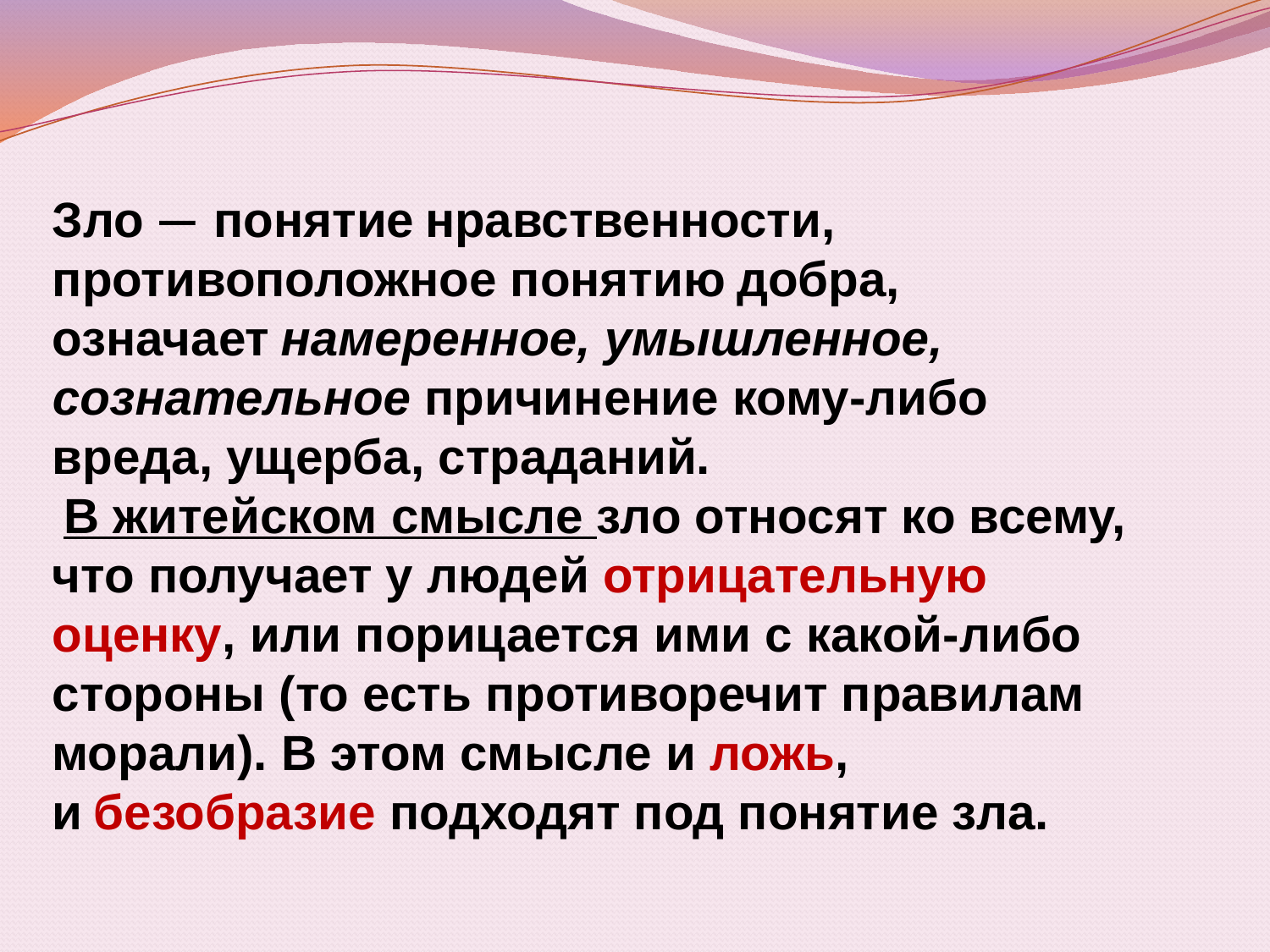

Зло — понятие нравственности, противоположное понятию добра, означает намеренное, умышленное, сознательное причинение кому-либо вреда, ущерба, страданий.
 В житейском смысле зло относят ко всему, что получает у людей отрицательную оценку, или порицается ими с какой-либо стороны (то есть противоречит правилам морали). В этом смысле и ложь, и безобразие подходят под понятие зла.